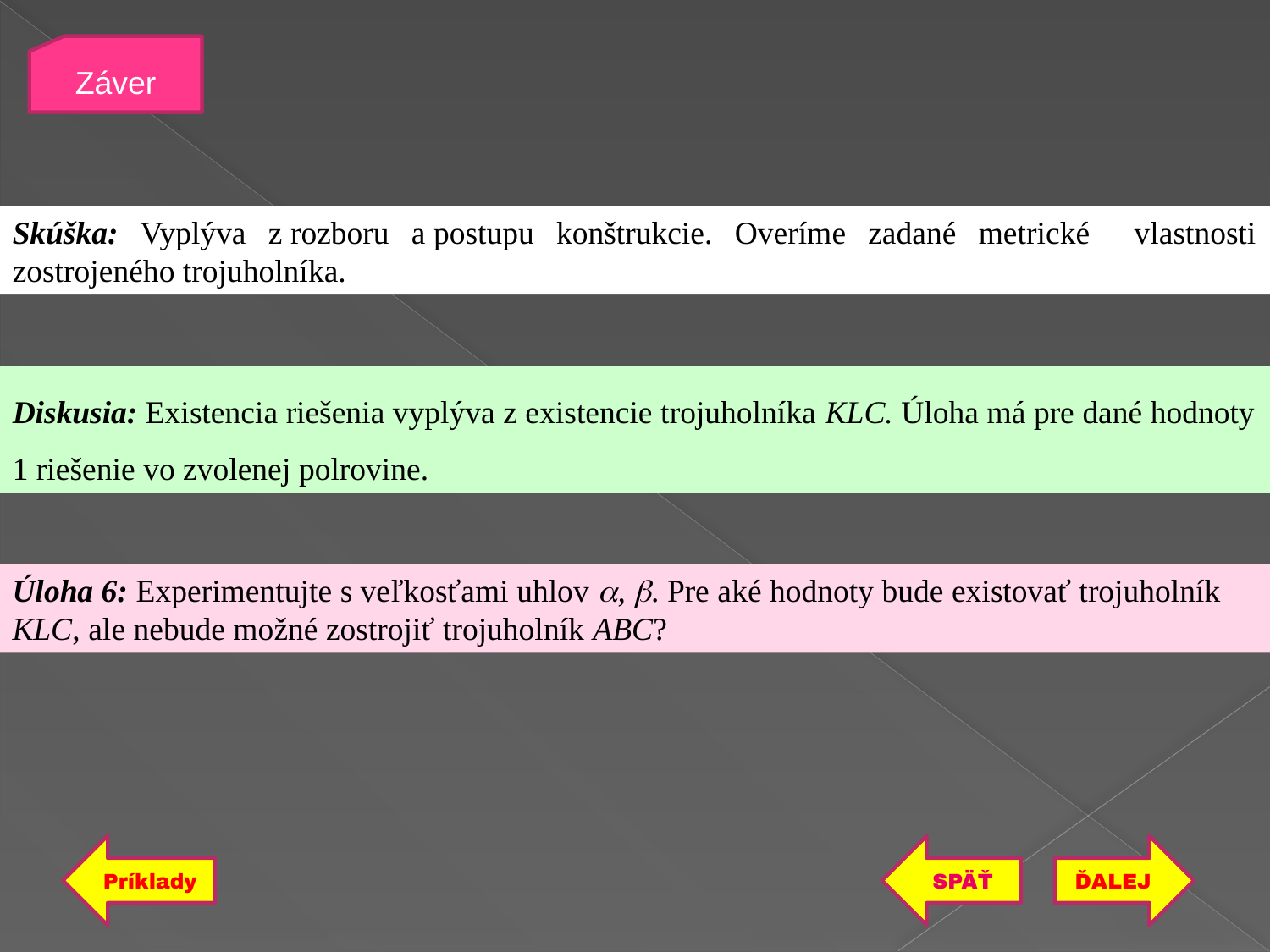

Záver
Záver
Skúška: Vyplýva z rozboru a postupu konštrukcie. Overíme zadané metrické  vlastnosti zostrojeného trojuholníka.
Diskusia: Existencia riešenia vyplýva z existencie trojuholníka KLC. Úloha má pre dané hodnoty 1 riešenie vo zvolenej polrovine.
Úloha 6: Experimentujte s veľkosťami uhlov α, β. Pre aké hodnoty bude existovať trojuholník KLC, ale nebude možné zostrojiť trojuholník ABC?
Príklady
Príklady
späť
ĎALEJ
ĎALEJ